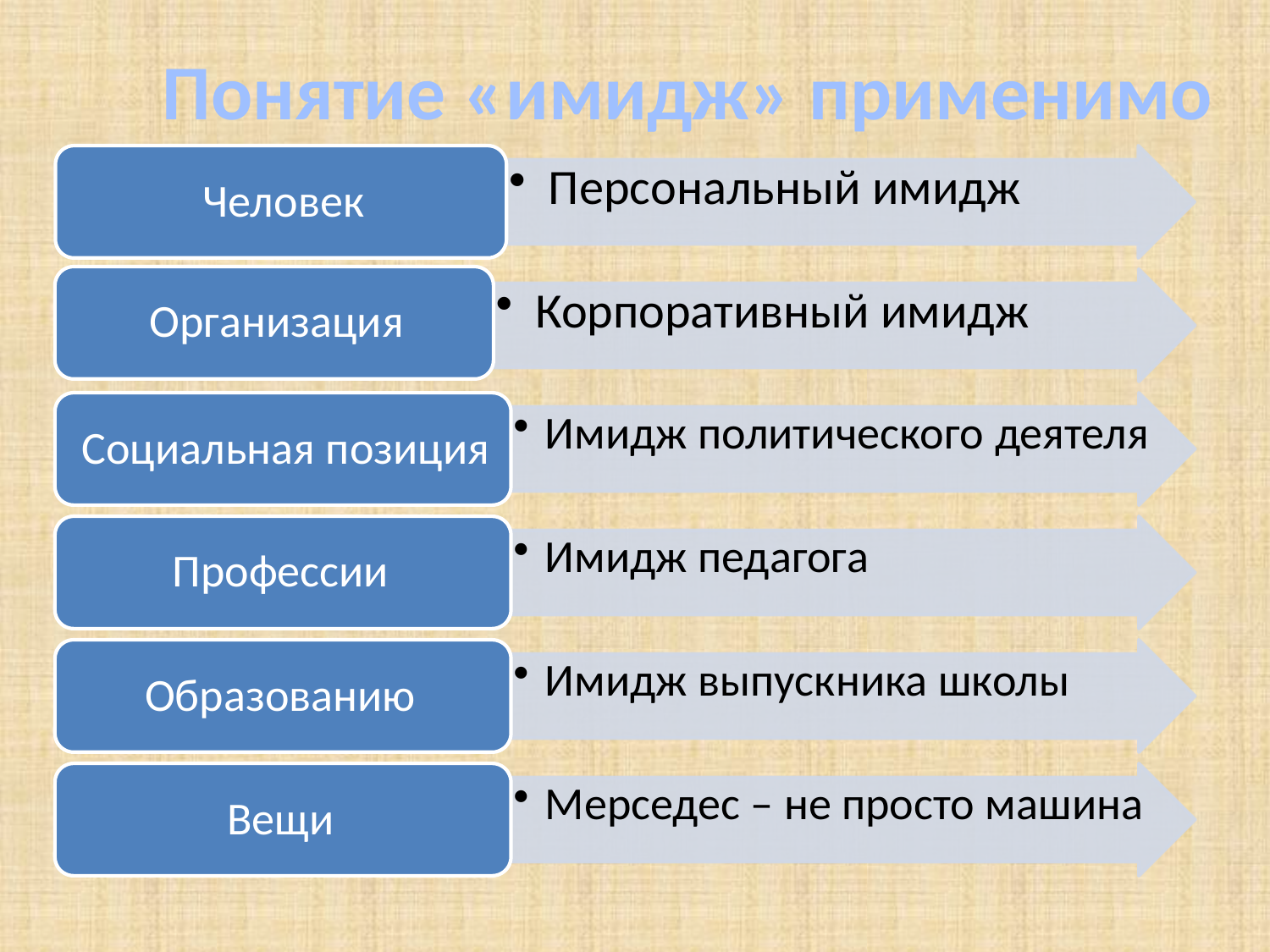

Понятие «имидж» применимо
Персональный имидж
Человек
Корпоративный имидж
Организация
Имидж политического деятеля
Социальная позиция
Имидж педагога
Профессии
Имидж выпускника школы
Образованию
Мерседес – не просто машина
Вещи